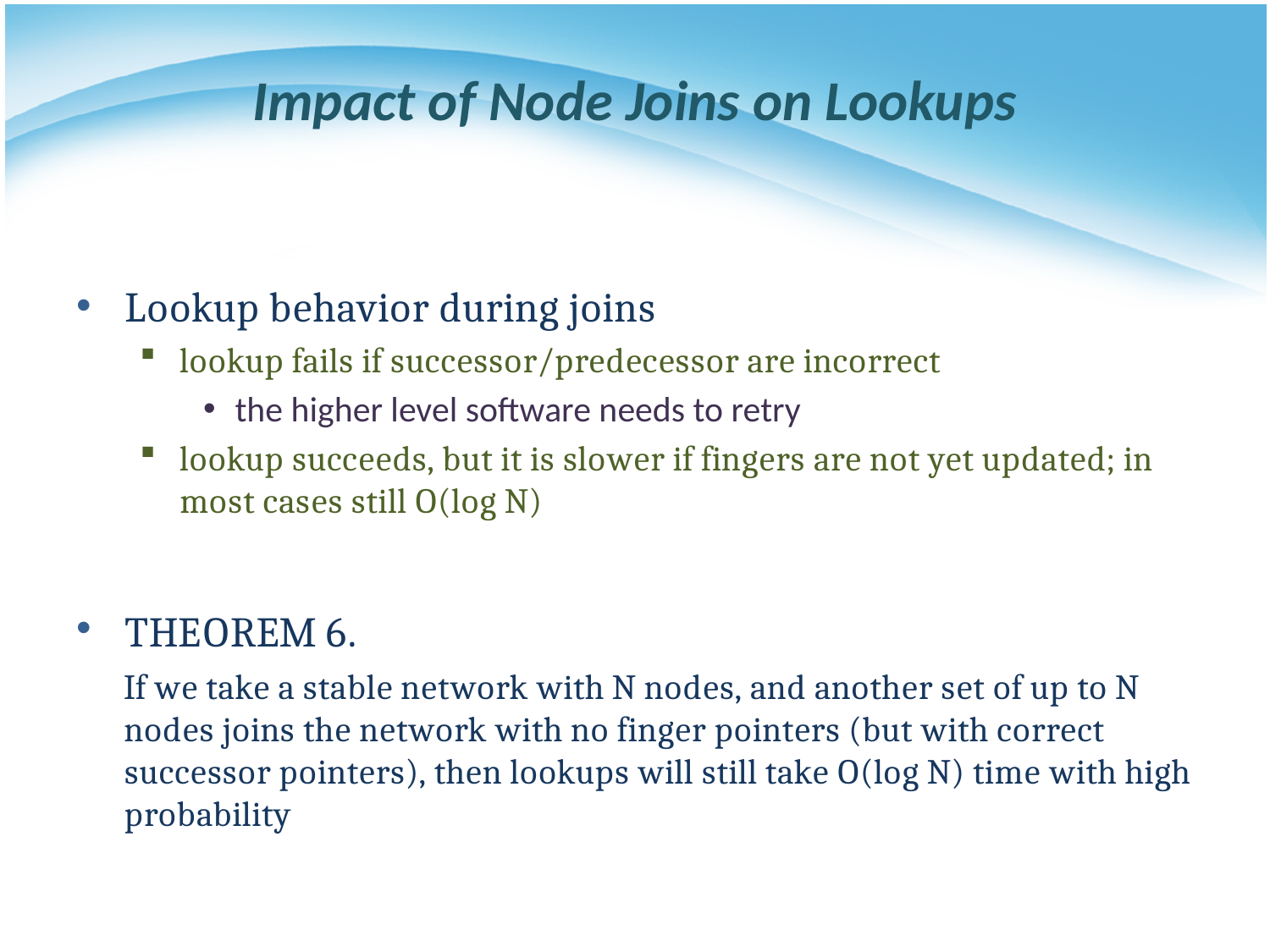

# Impact of Node Joins on Lookups

Lookup behavior during joins
lookup fails if successor/predecessor are incorrect
the higher level software needs to retry
lookup succeeds, but it is slower if fingers are not yet updated; in most cases still O(log N)

THEOREM 6.
	If we take a stable network with N nodes, and another set of up to N nodes joins the network with no finger pointers (but with correct successor pointers), then lookups will still take O(log N) time with high probability